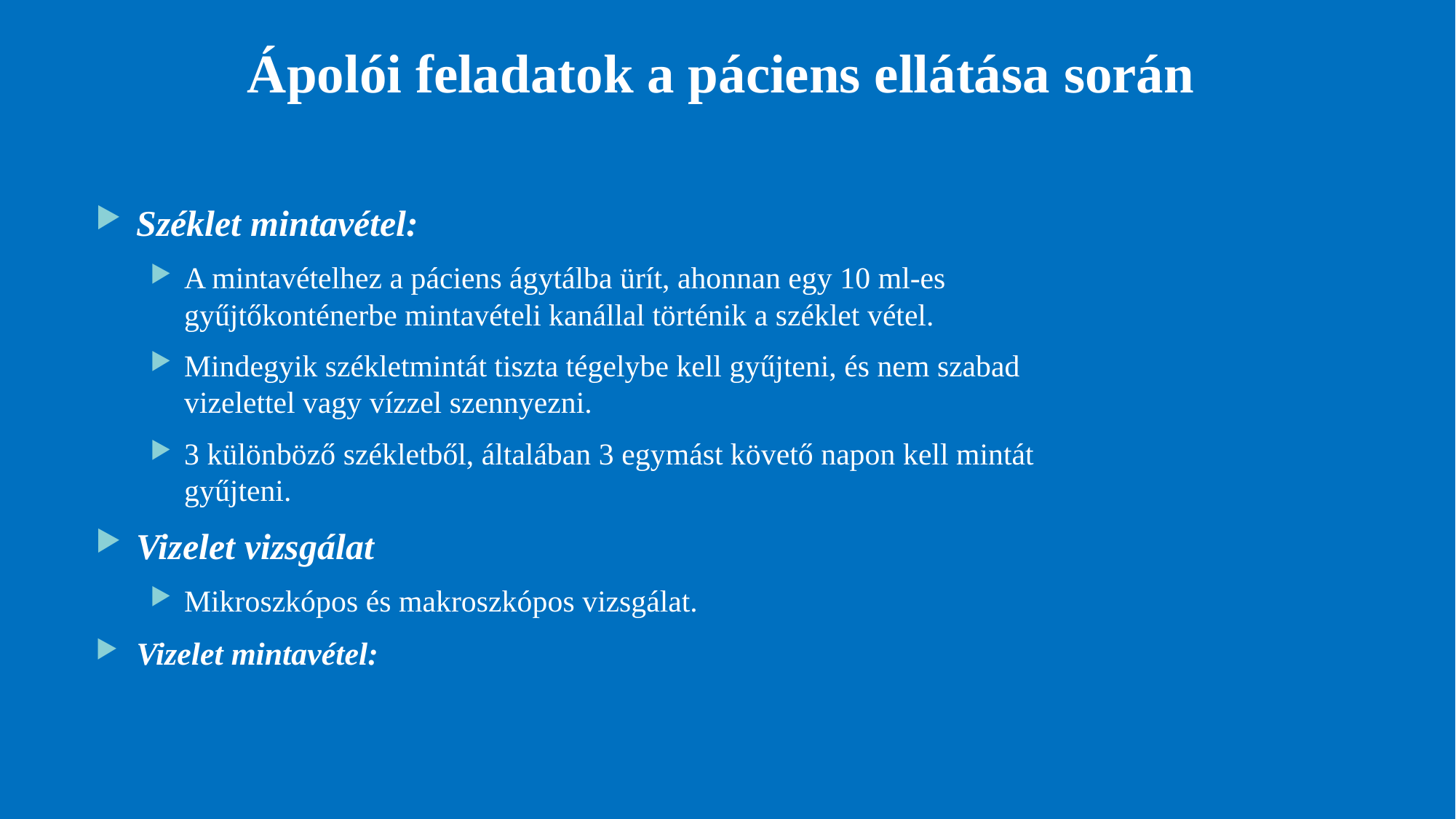

# Ápolói feladatok a páciens ellátása során
Széklet mintavétel:
A mintavételhez a páciens ágytálba ürít, ahonnan egy 10 ml-es gyűjtőkonténerbe mintavételi kanállal történik a széklet vétel.
Mindegyik székletmintát tiszta tégelybe kell gyűjteni, és nem szabad vizelettel vagy vízzel szennyezni.
3 különböző székletből, általában 3 egymást követő napon kell mintát gyűjteni.
Vizelet vizsgálat
Mikroszkópos és makroszkópos vizsgálat.
Vizelet mintavétel: